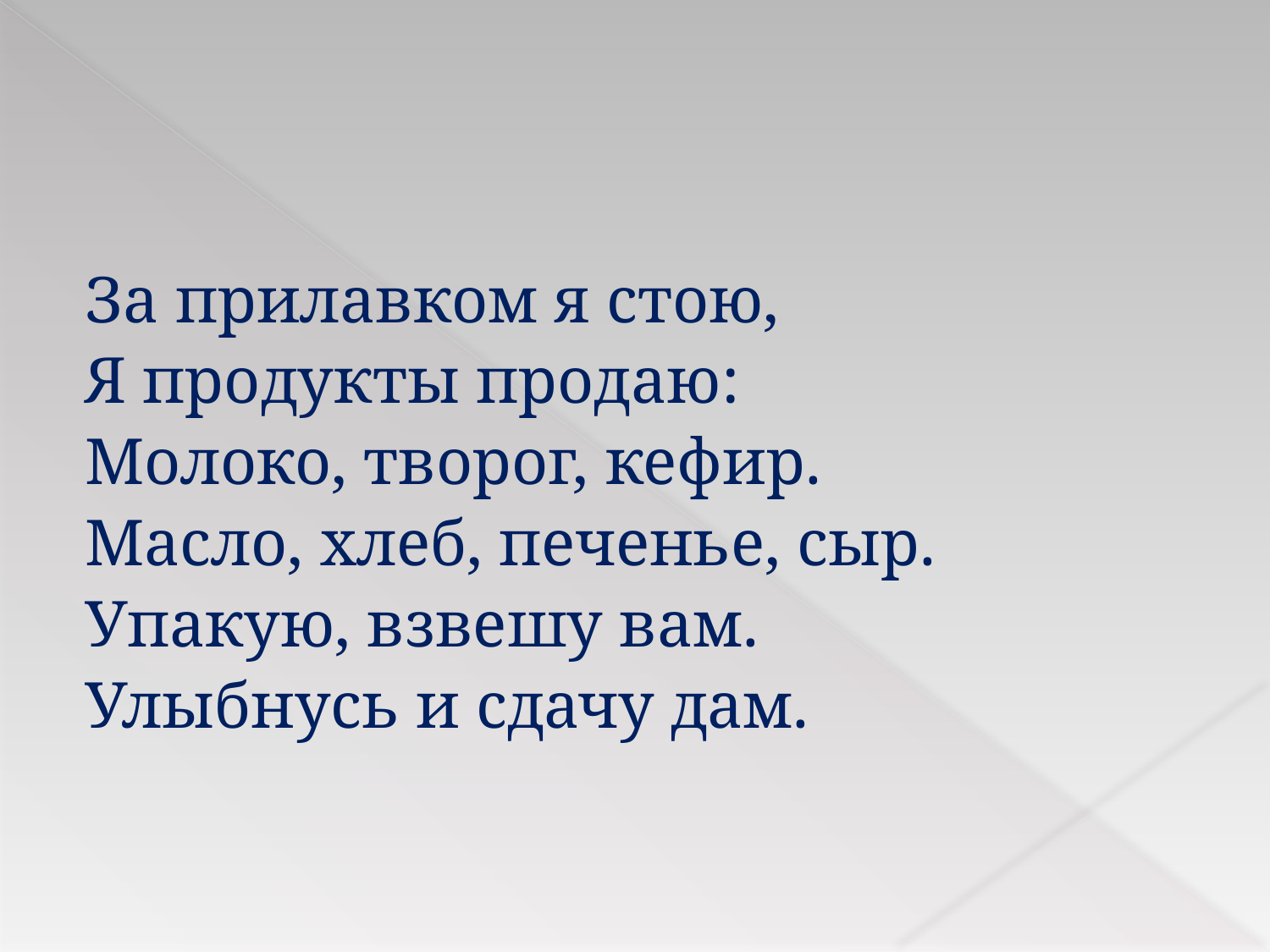

За прилавком я стою,
Я продукты продаю:
Молоко, творог, кефир.
Масло, хлеб, печенье, сыр.
Упакую, взвешу вам.
Улыбнусь и сдачу дам.